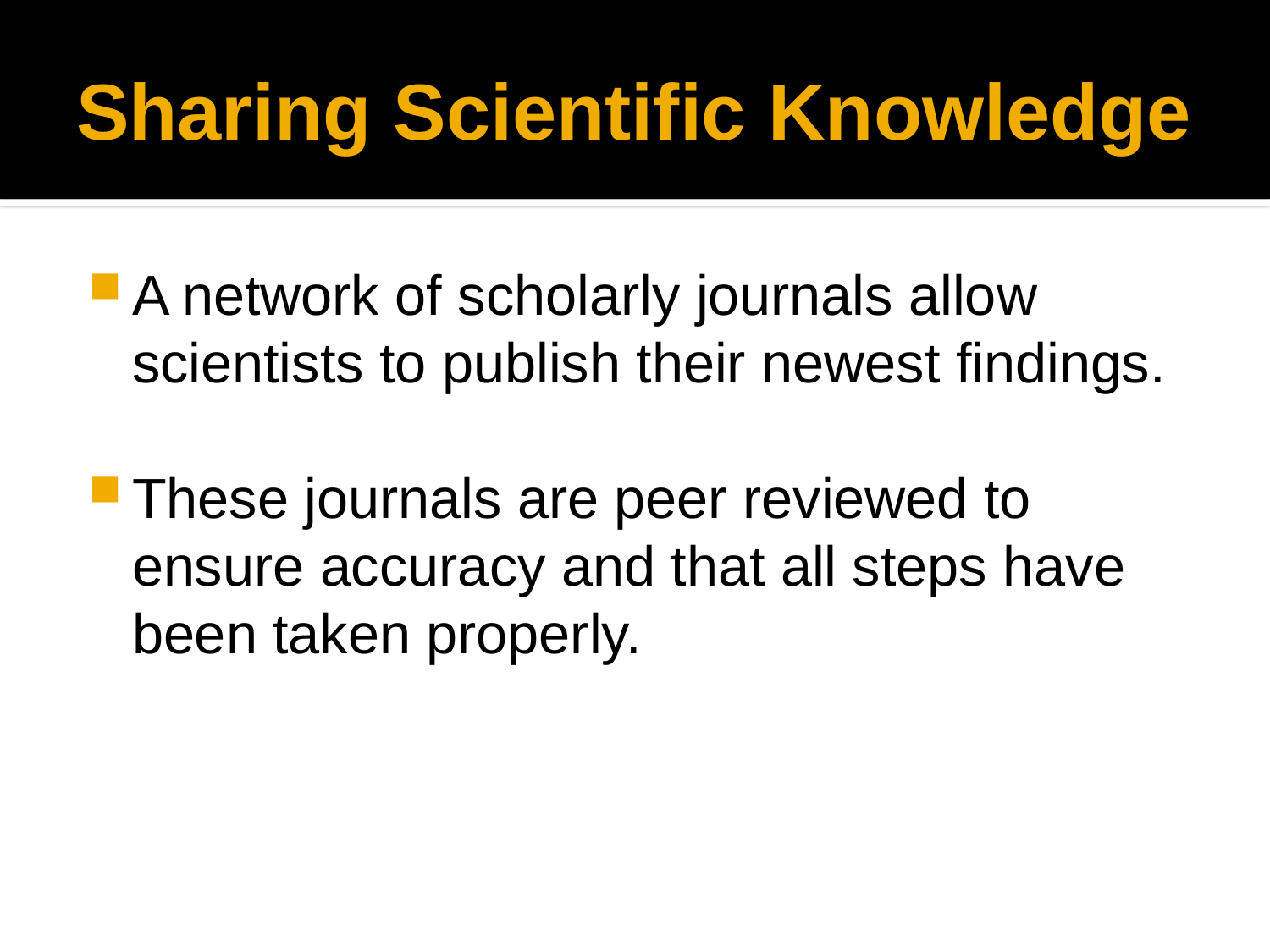

# Sharing Scientific Knowledge
A network of scholarly journals allow scientists to publish their newest findings.

These journals are peer reviewed to ensure accuracy and that all steps have been taken properly.